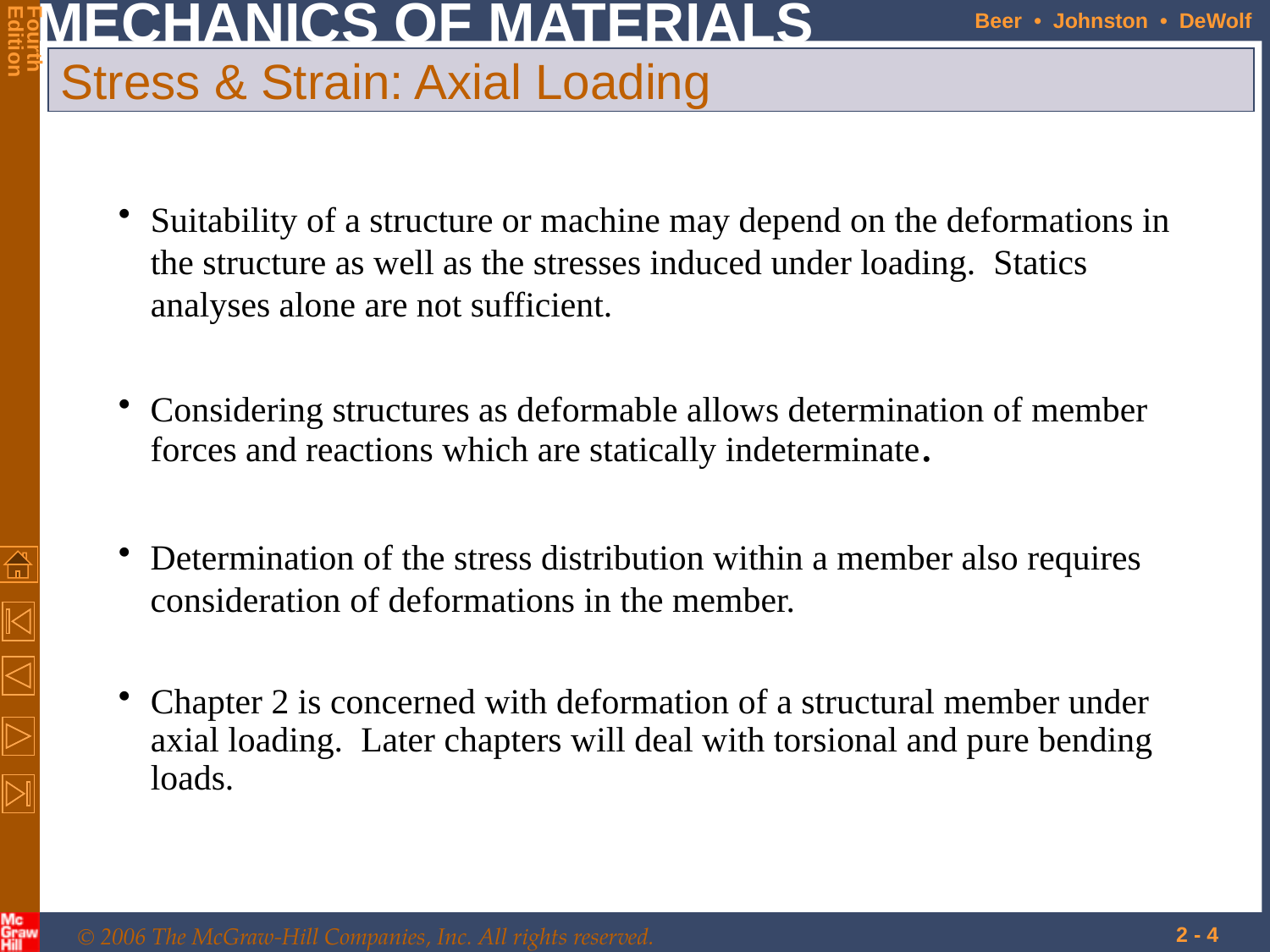

# Stress & Strain: Axial Loading
Suitability of a structure or machine may depend on the deformations in the structure as well as the stresses induced under loading.  Statics analyses alone are not sufficient.
Considering structures as deformable allows determination of member forces and reactions which are statically indeterminate.
Determination of the stress distribution within a member also requires consideration of deformations in the member.
Chapter 2 is concerned with deformation of a structural member under axial loading.  Later chapters will deal with torsional and pure bending loads.
2 - 4